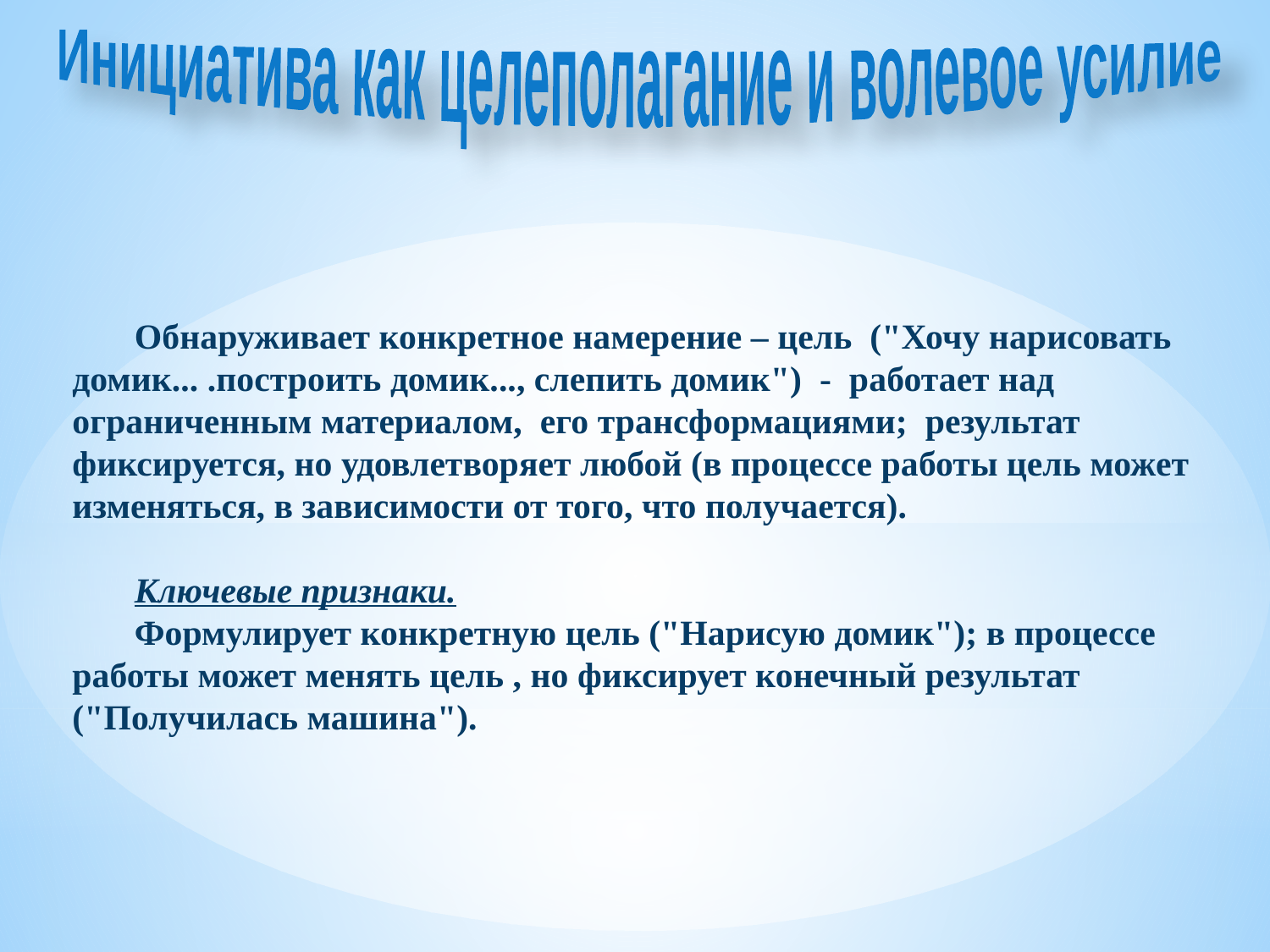

Инициатива как целеполагание и волевое усилие
Обнаруживает конкретное намерение – цель  ("Хочу нарисовать домик... .построить домик..., слепить домик")  -  работает над ограниченным материалом,  его трансформациями;  результат фиксируется, но удовлетворяет любой (в процессе работы цель может изменяться, в зависимости от того, что получается).

Ключевые признаки.
Формулирует конкретную цель ("Нарисую домик"); в процессе работы может менять цель , но фиксирует конечный результат ("Получилась машина").